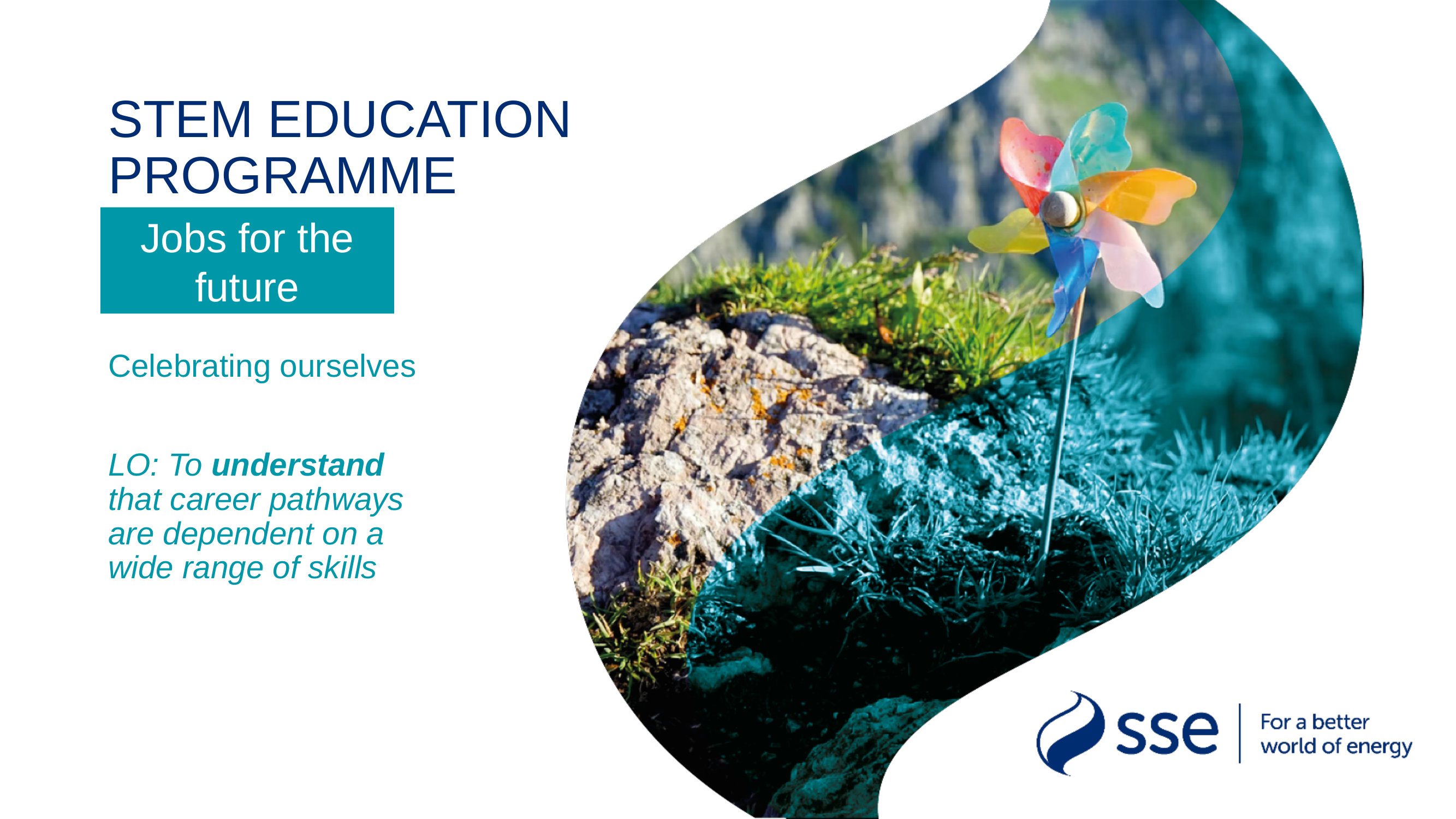

STEM EDUCATION PROGRAMME

Jobs for the future
Celebrating ourselves

LO: To understand that career pathways are dependent on a wide range of skills